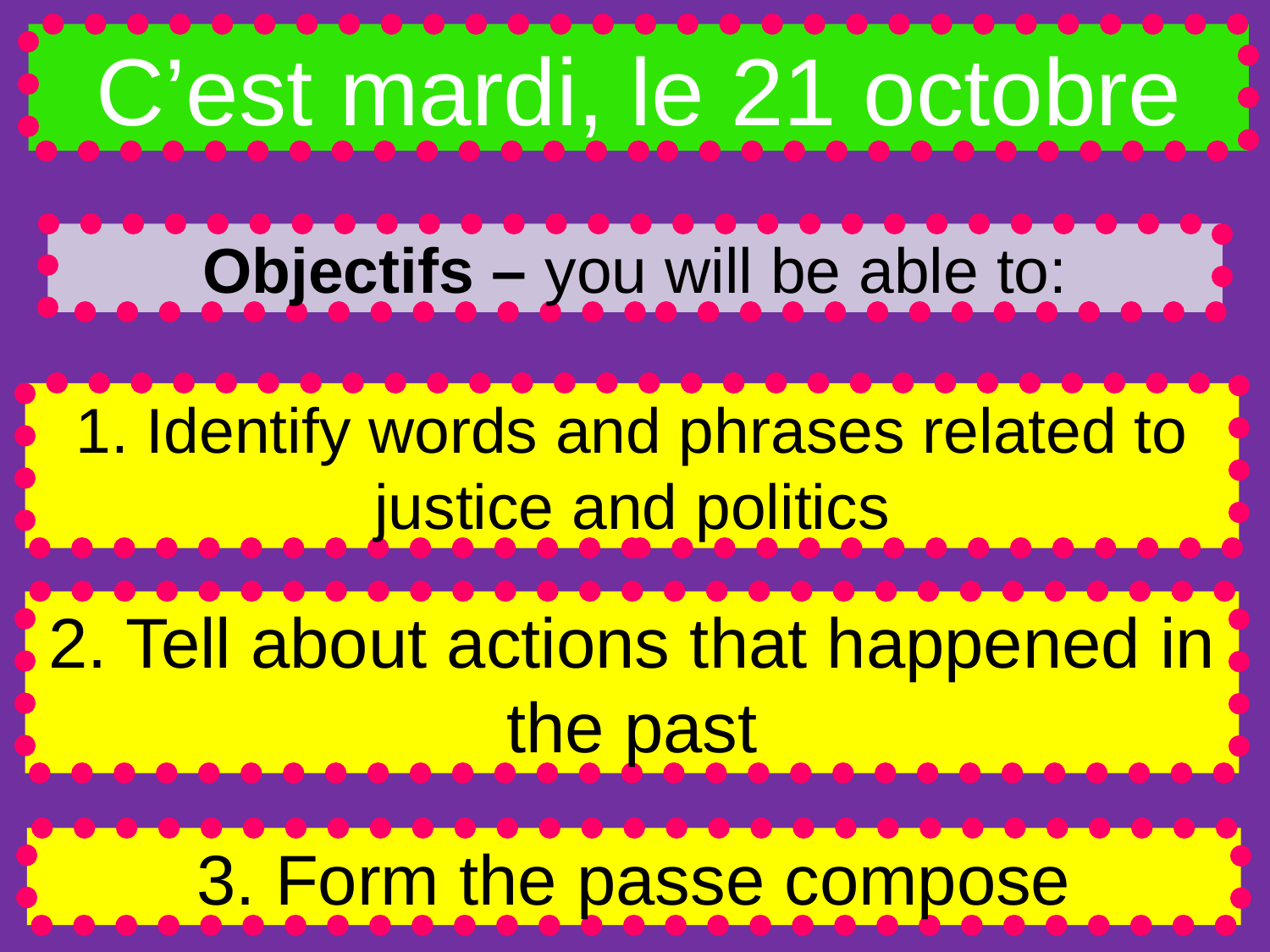

C’est mardi, le 21 octobre
Objectifs – you will be able to:
1. Identify words and phrases related to justice and politics
2. Tell about actions that happened in the past
3. Form the passe compose